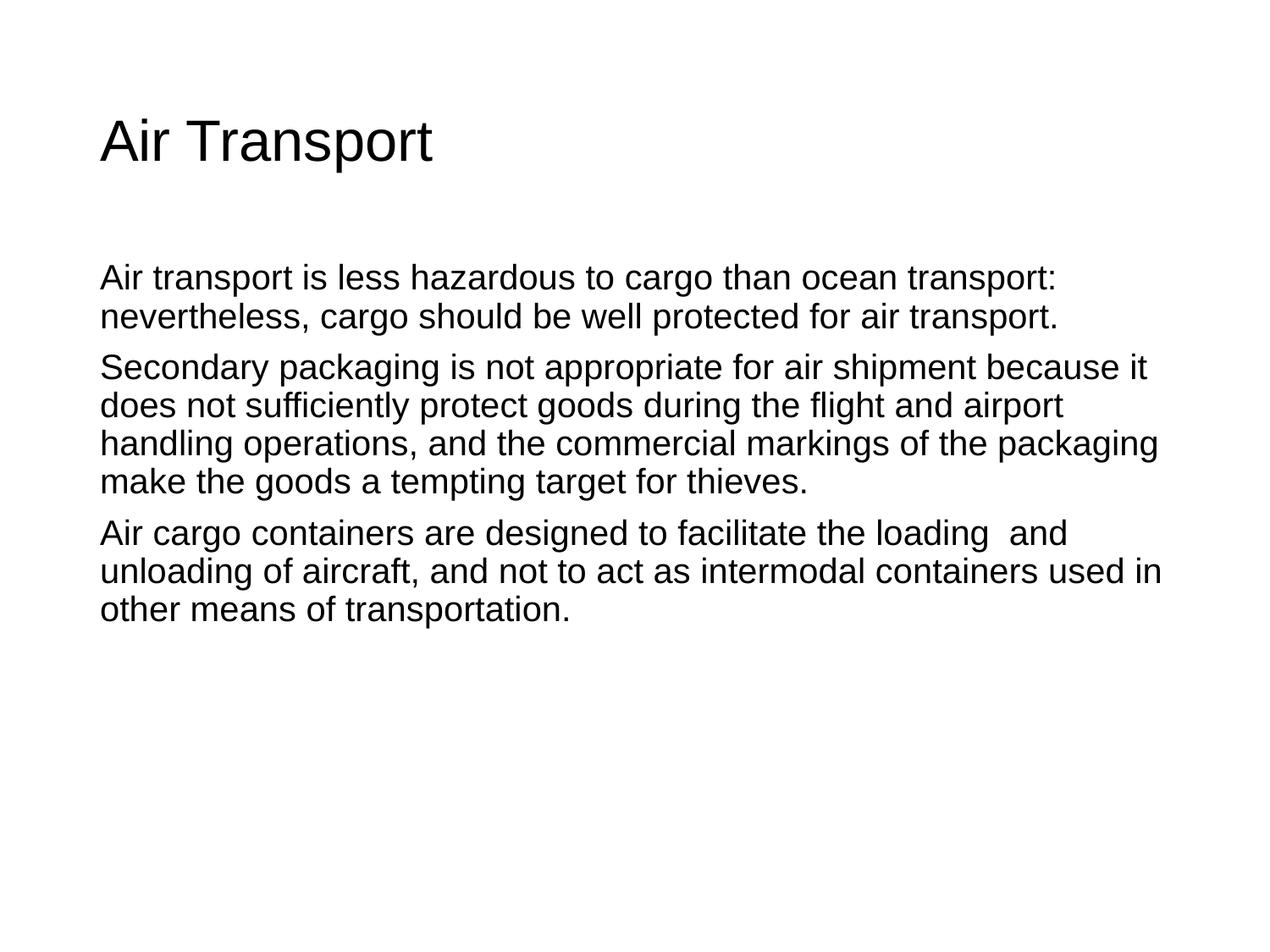

# Air Transport
Air transport is less hazardous to cargo than ocean transport: nevertheless, cargo should be well protected for air transport.
Secondary packaging is not appropriate for air shipment because it does not sufficiently protect goods during the flight and airport handling operations, and the commercial markings of the packaging make the goods a tempting target for thieves.
Air cargo containers are designed to facilitate the loading  and unloading of aircraft, and not to act as intermodal containers used in other means of transportation.